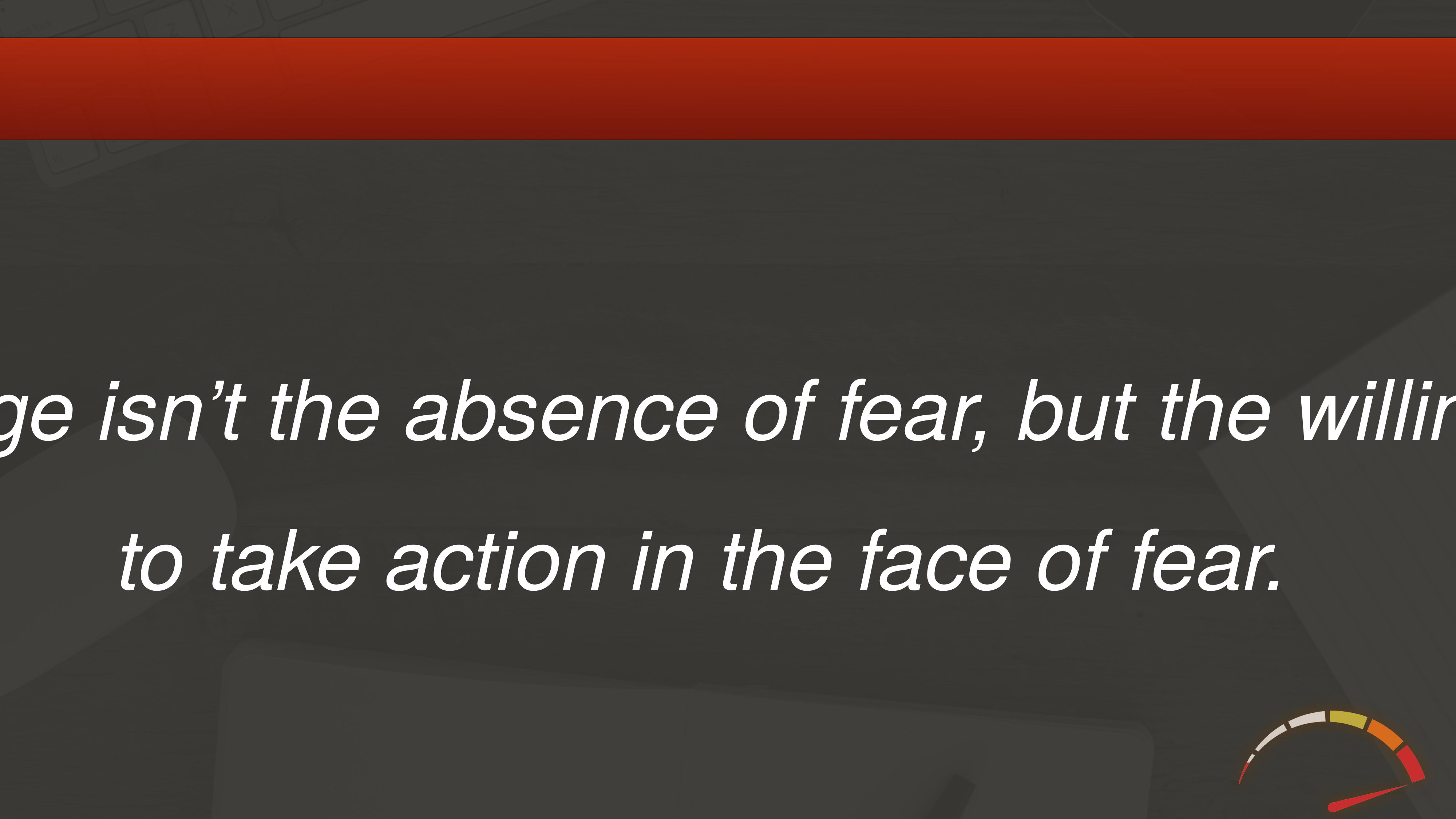

Courage isn’t the absence of fear, but the willingness to take action in the face of fear.